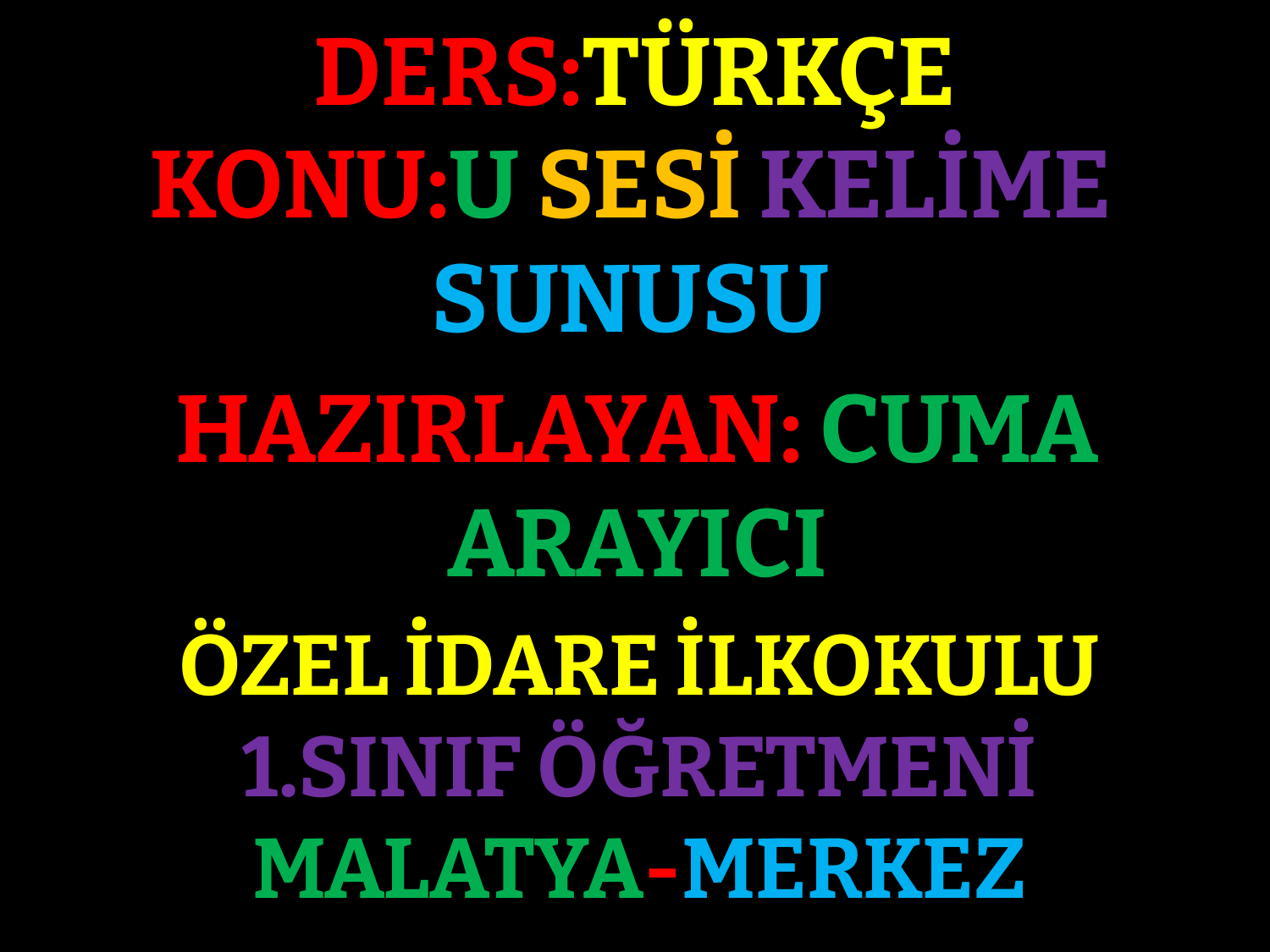

DERS:TÜRKÇE
KONU:U SESİ KELİME SUNUSU
#
HAZIRLAYAN: CUMA ARAYICI
ÖZEL İDARE İLKOKULU
1.SINIF ÖĞRETMENİ
MALATYA-MERKEZ
...Egitimhane.com...